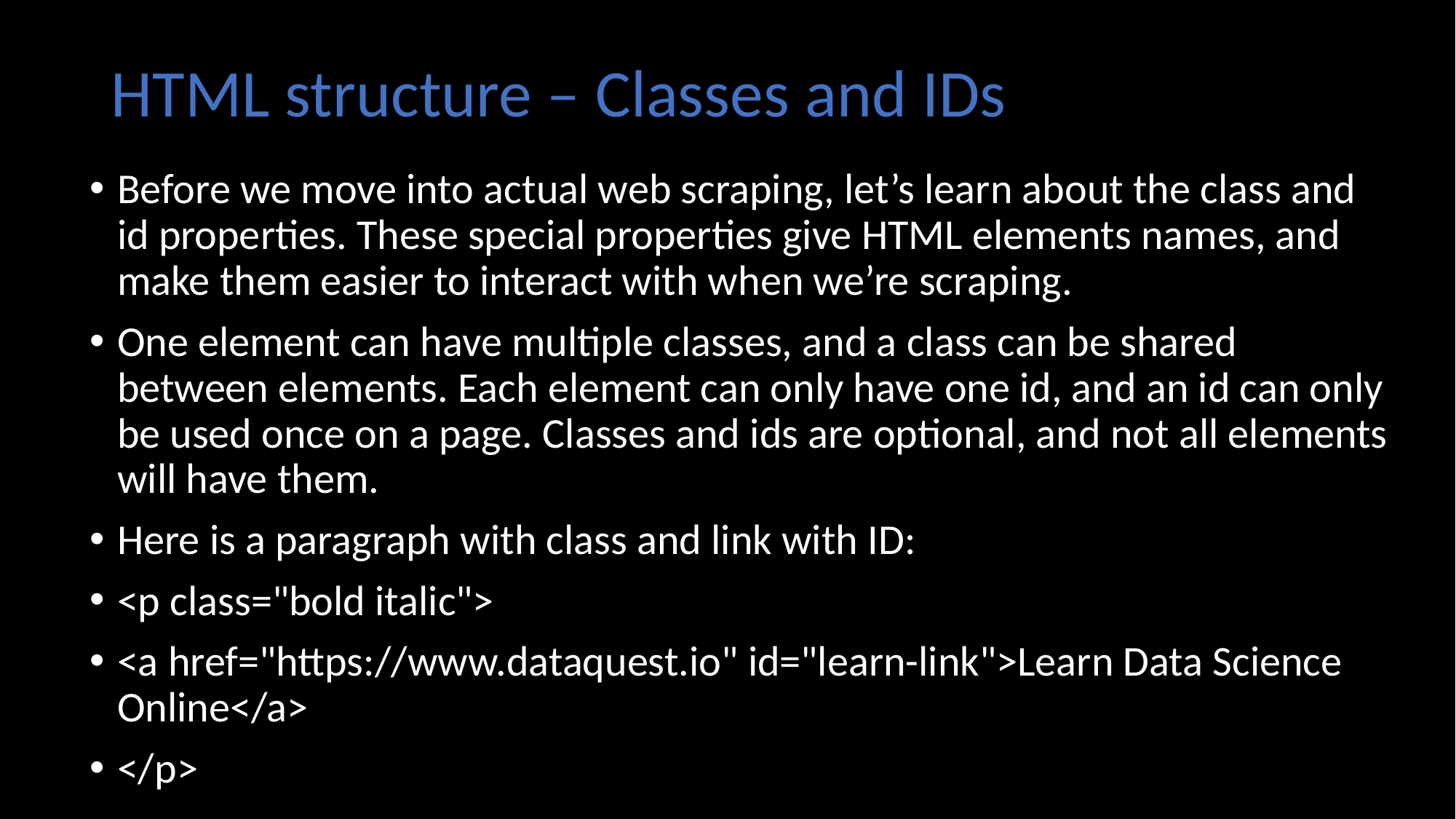

# HTML structure – Classes and IDs
Before we move into actual web scraping, let’s learn about the class and id properties. These special properties give HTML elements names, and make them easier to interact with when we’re scraping.
One element can have multiple classes, and a class can be shared between elements. Each element can only have one id, and an id can only be used once on a page. Classes and ids are optional, and not all elements will have them.
Here is a paragraph with class and link with ID:
<p class="bold italic">
<a href="https://www.dataquest.io" id="learn-link">Learn Data Science Online</a>
</p>